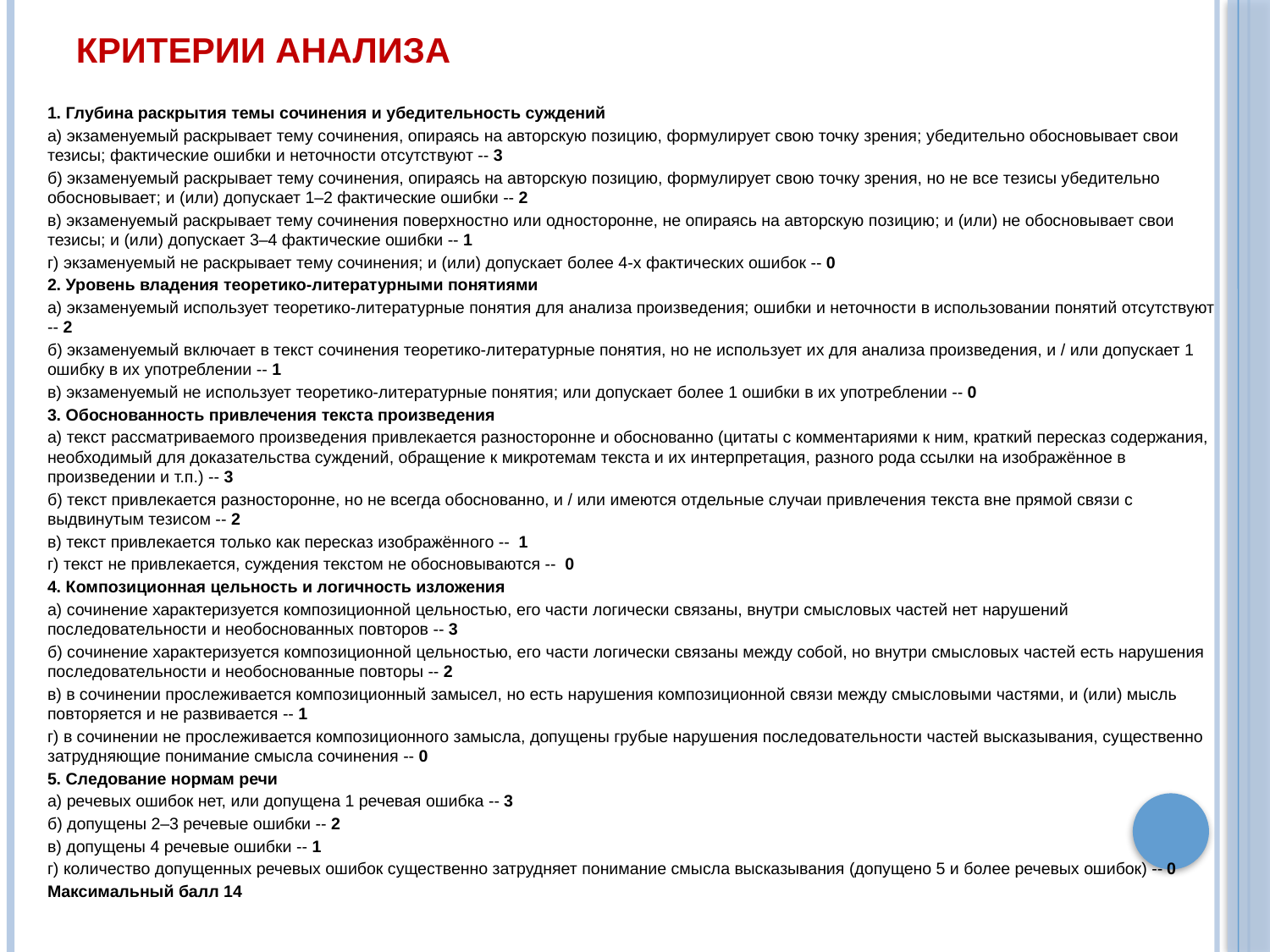

# Критерии анализа
1. Глубина раскрытия темы сочинения и убедительность суждений
а) экзаменуемый раскрывает тему сочинения, опираясь на авторскую позицию, формулирует свою точку зрения; убедительно обосновывает свои тезисы; фактические ошибки и неточности отсутствуют -- 3
б) экзаменуемый раскрывает тему сочинения, опираясь на авторскую позицию, формулирует свою точку зрения, но не все тезисы убедительно обосновывает; и (или) допускает 1–2 фактические ошибки -- 2
в) экзаменуемый раскрывает тему сочинения поверхностно или односторонне, не опираясь на авторскую позицию; и (или) не обосновывает свои тезисы; и (или) допускает 3–4 фактические ошибки -- 1
г) экзаменуемый не раскрывает тему сочинения; и (или) допускает более 4-х фактических ошибок -- 0
2. Уровень владения теоретико-литературными понятиями
а) экзаменуемый использует теоретико-литературные понятия для анализа произведения; ошибки и неточности в использовании понятий отсутствуют -- 2
б) экзаменуемый включает в текст сочинения теоретико-литературные понятия, но не использует их для анализа произведения, и / или допускает 1 ошибку в их употреблении -- 1
в) экзаменуемый не использует теоретико-литературные понятия; или допускает более 1 ошибки в их употреблении -- 0
3. Обоснованность привлечения текста произведения
а) текст рассматриваемого произведения привлекается разносторонне и обоснованно (цитаты с комментариями к ним, краткий пересказ содержания, необходимый для доказательства суждений, обращение к микротемам текста и их интерпретация, разного рода ссылки на изображённое в произведении и т.п.) -- 3
б) текст привлекается разносторонне, но не всегда обоснованно, и / или имеются отдельные случаи привлечения текста вне прямой связи с выдвинутым тезисом -- 2
в) текст привлекается только как пересказ изображённого --  1
г) текст не привлекается, суждения текстом не обосновываются --  0
4. Композиционная цельность и логичность изложения
а) сочинение характеризуется композиционной цельностью, его части логически связаны, внутри смысловых частей нет нарушений последовательности и необоснованных повторов -- 3
б) сочинение характеризуется композиционной цельностью, его части логически связаны между собой, но внутри смысловых частей есть нарушения последовательности и необоснованные повторы -- 2
в) в сочинении прослеживается композиционный замысел, но есть нарушения композиционной связи между смысловыми частями, и (или) мысль повторяется и не развивается -- 1
г) в сочинении не прослеживается композиционного замысла, допущены грубые нарушения последовательности частей высказывания, существенно затрудняющие понимание смысла сочинения -- 0
5. Следование нормам речи
а) речевых ошибок нет, или допущена 1 речевая ошибка -- 3
б) допущены 2–3 речевые ошибки -- 2
в) допущены 4 речевые ошибки -- 1
г) количество допущенных речевых ошибок существенно затрудняет понимание смысла высказывания (допущено 5 и более речевых ошибок) -- 0
Максимальный балл 14